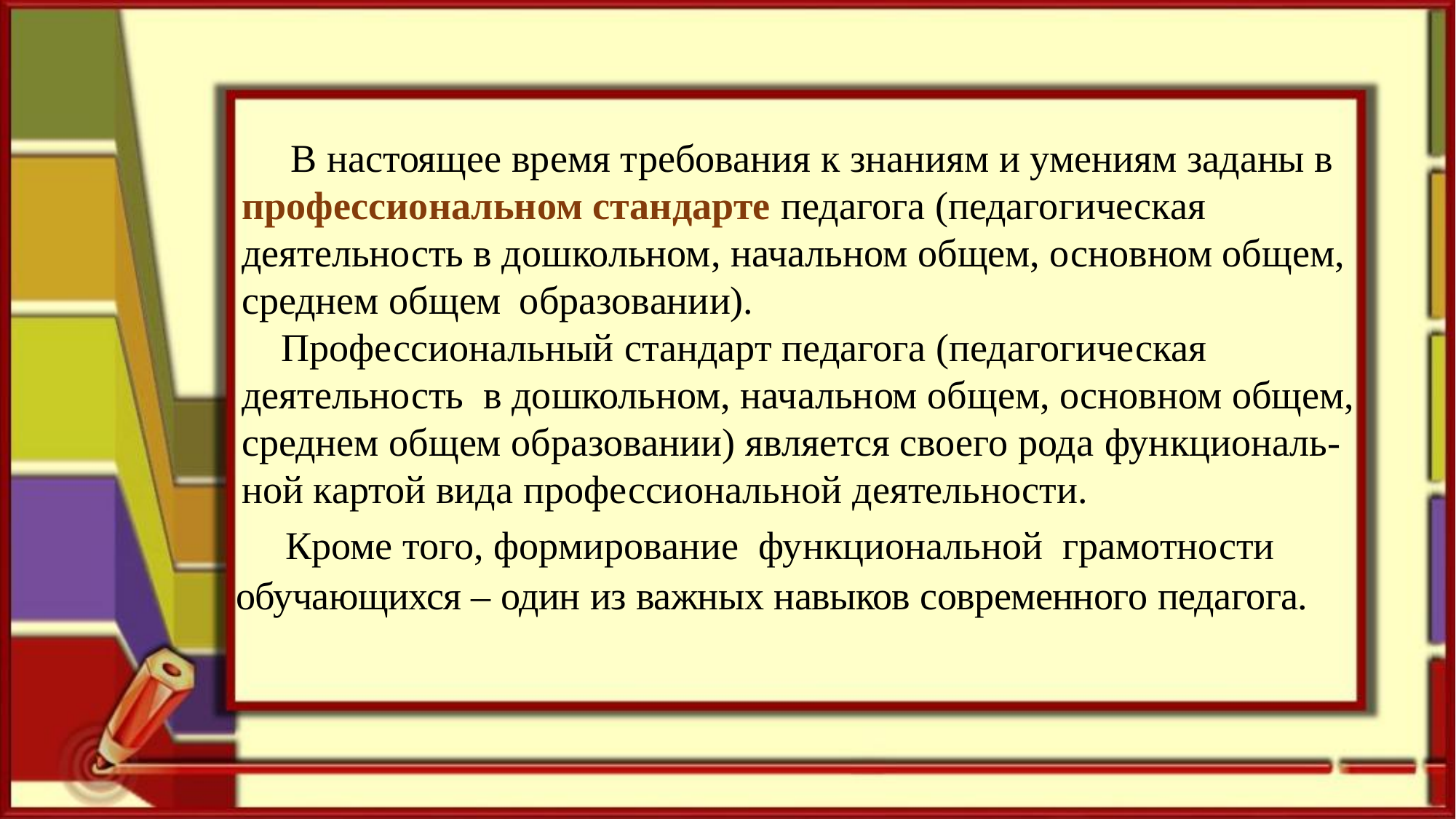

В настоящее время требования к знаниям и умениям заданы в профессиональном стандарте педагога (педагогическая деятельность в дошкольном, начальном общем, основном общем, среднем общем   образовании).
    Профессиональный стандарт педагога (педагогическая деятельность  в дошкольном, начальном общем, основном общем, среднем общем образовании) является своего рода функциональ-
ной картой вида профессиональной деятельности.

     Кроме того, формирование функциональной грамотности   обучающихся – один из важных навыков современного педагога.